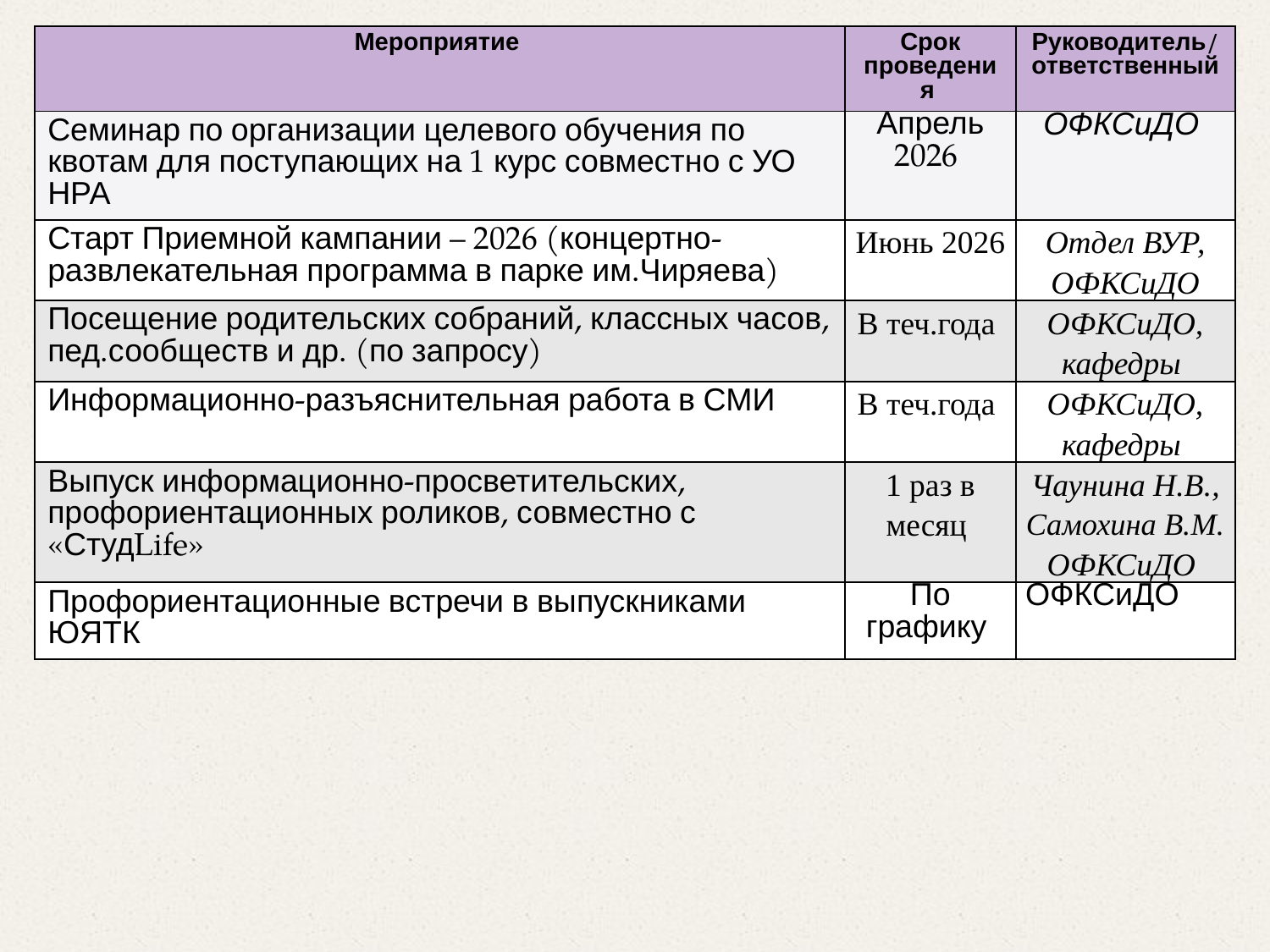

| Мероприятие | Срок проведения | Руководитель/ ответственный |
| --- | --- | --- |
| Семинар по организации целевого обучения по квотам для поступающих на 1 курс совместно с УО НРА | Апрель 2026 | ОФКСиДО |
| Старт Приемной кампании – 2026 (концертно-развлекательная программа в парке им.Чиряева) | Июнь 2026 | Отдел ВУР, ОФКСиДО |
| Посещение родительских собраний, классных часов, пед.сообществ и др. (по запросу) | В теч.года | ОФКСиДО, кафедры |
| Информационно-разъяснительная работа в СМИ | В теч.года | ОФКСиДО, кафедры |
| Выпуск информационно-просветительских, профориентационных роликов, совместно с «СтудLife» | 1 раз в месяц | Чаунина Н.В., Самохина В.М. ОФКСиДО |
| Профориентационные встречи в выпускниками ЮЯТК | По графику | ОФКСиДО |